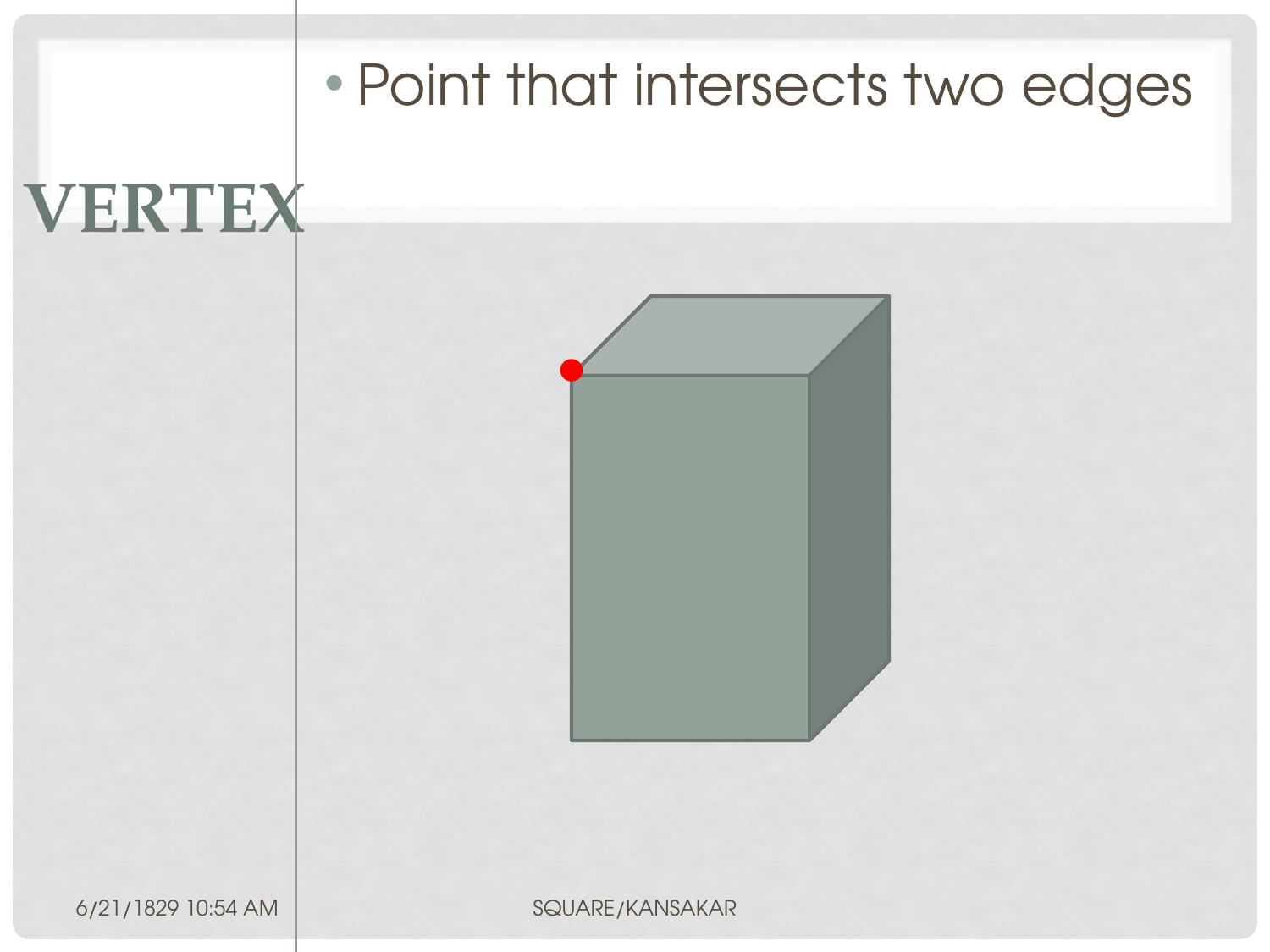

Point that intersects two edges
VERTEX

6/21/1829 10:54 AM
SQUARE/KANSAKAR